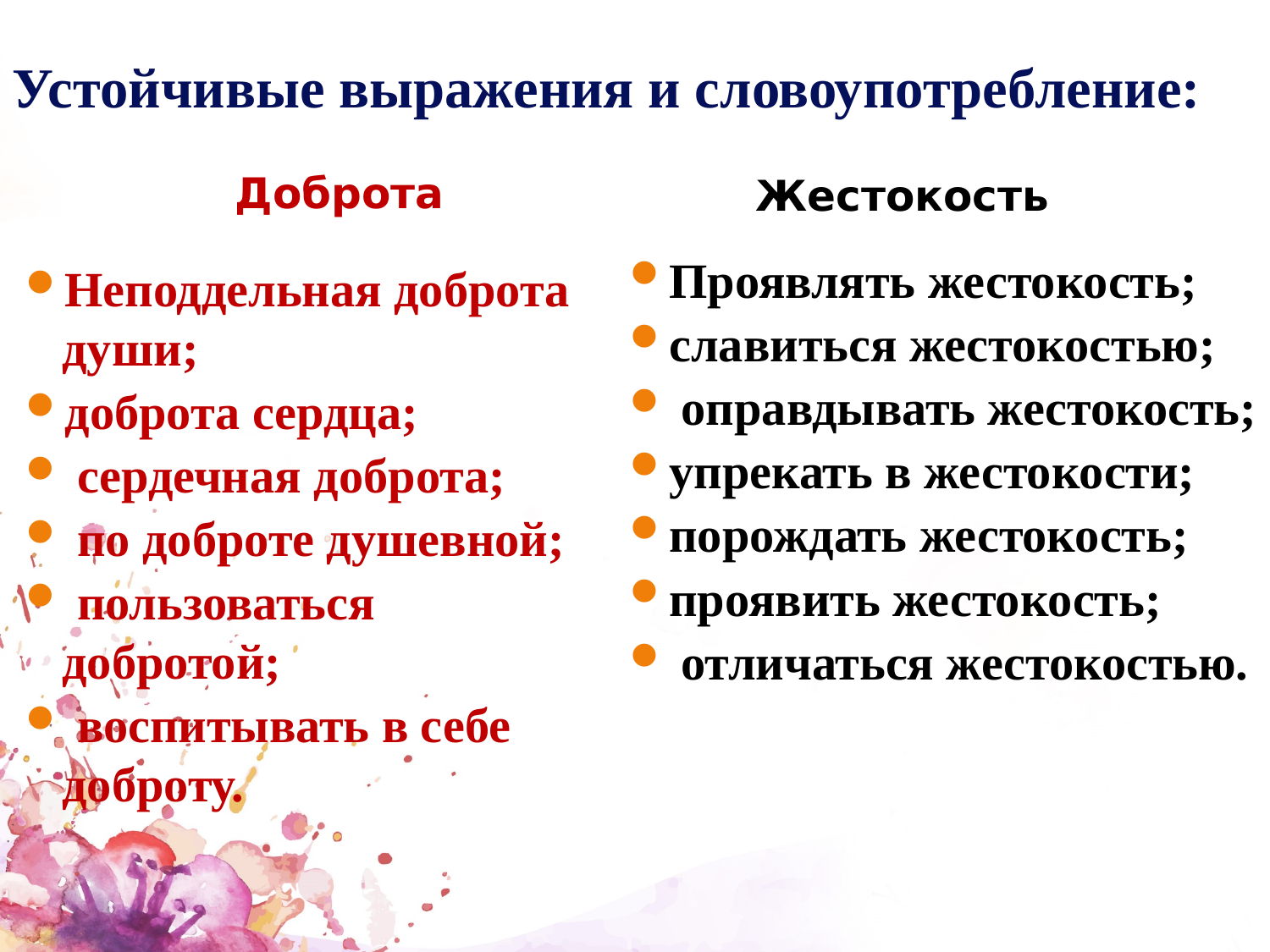

# Устойчивые выражения и словоупотребление:
Жестокость
Доброта
Проявлять жестокость;
славиться жестокостью;
 оправдывать жестокость;
упрекать в жестокости;
порождать жестокость;
проявить жестокость;
 отличаться жестокостью.
Неподдельная доброта души;
доброта сердца;
 сердечная доброта;
 по доброте душевной;
 пользоваться добротой;
 воспитывать в себе доброту.